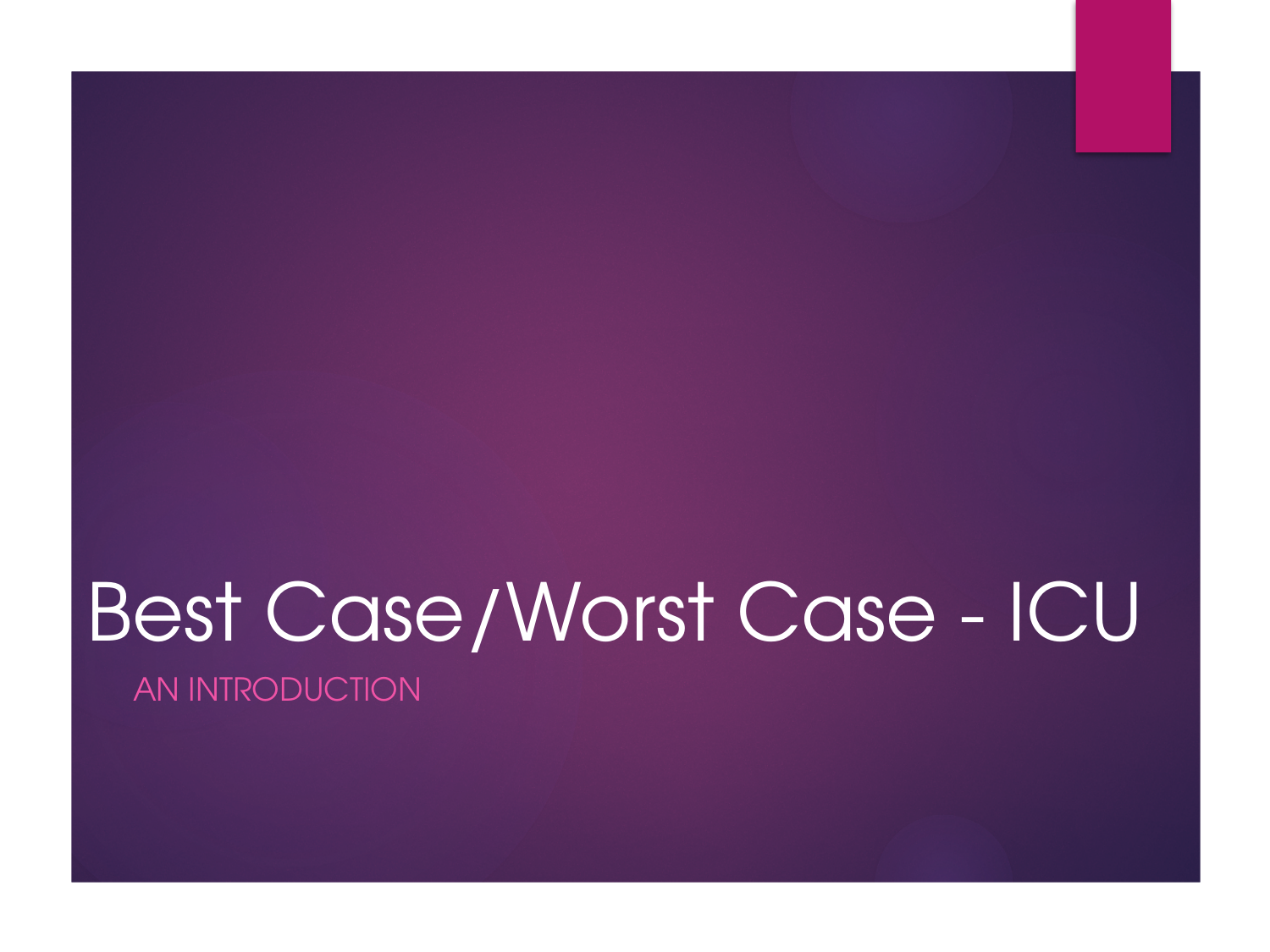

# Best Case/Worst Case - ICU

An introduction